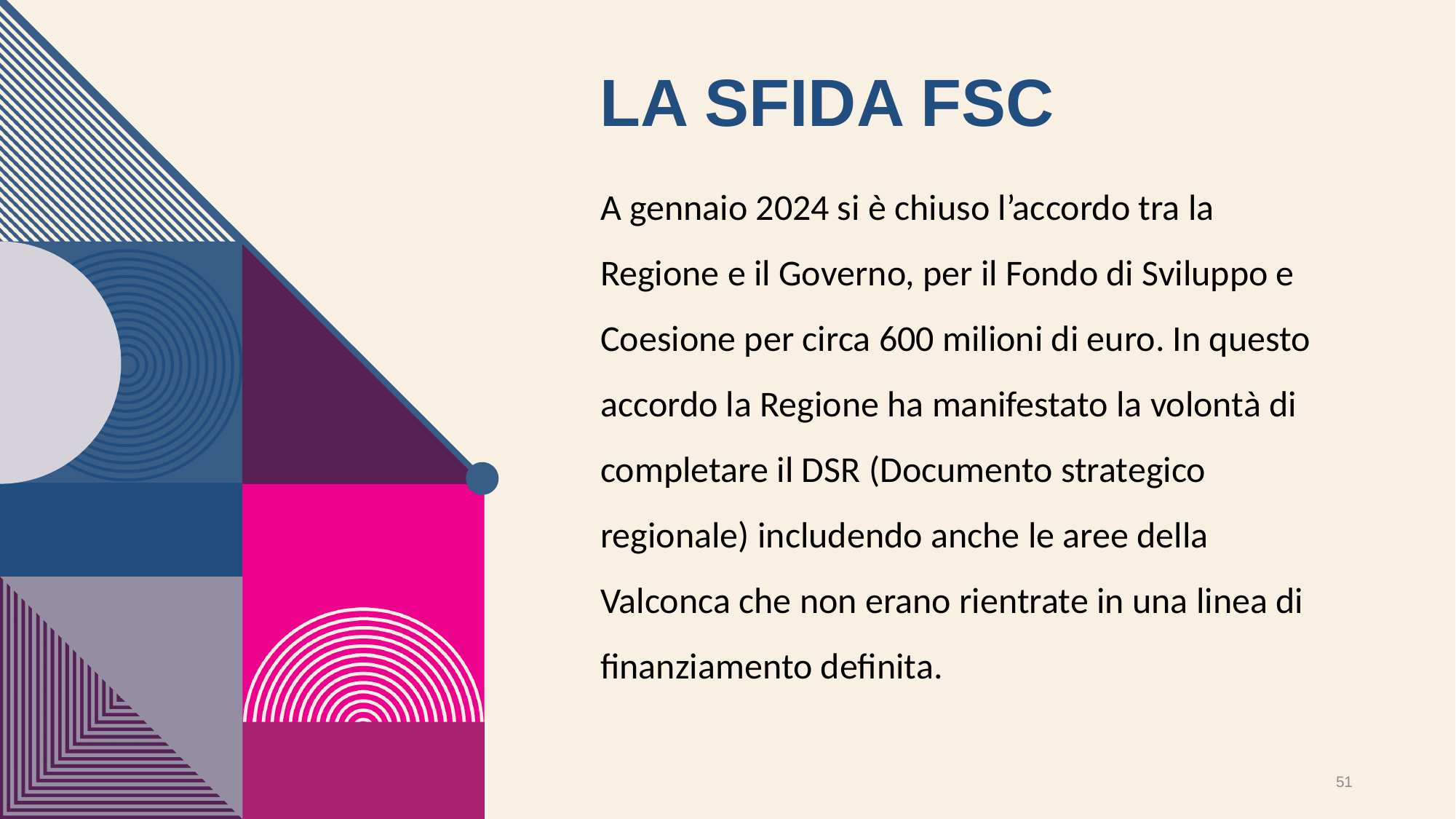

# La sfida FSC
A gennaio 2024 si è chiuso l’accordo tra la Regione e il Governo, per il Fondo di Sviluppo e Coesione per circa 600 milioni di euro. In questo accordo la Regione ha manifestato la volontà di completare il DSR (Documento strategico regionale) includendo anche le aree della Valconca che non erano rientrate in una linea di finanziamento definita.

51